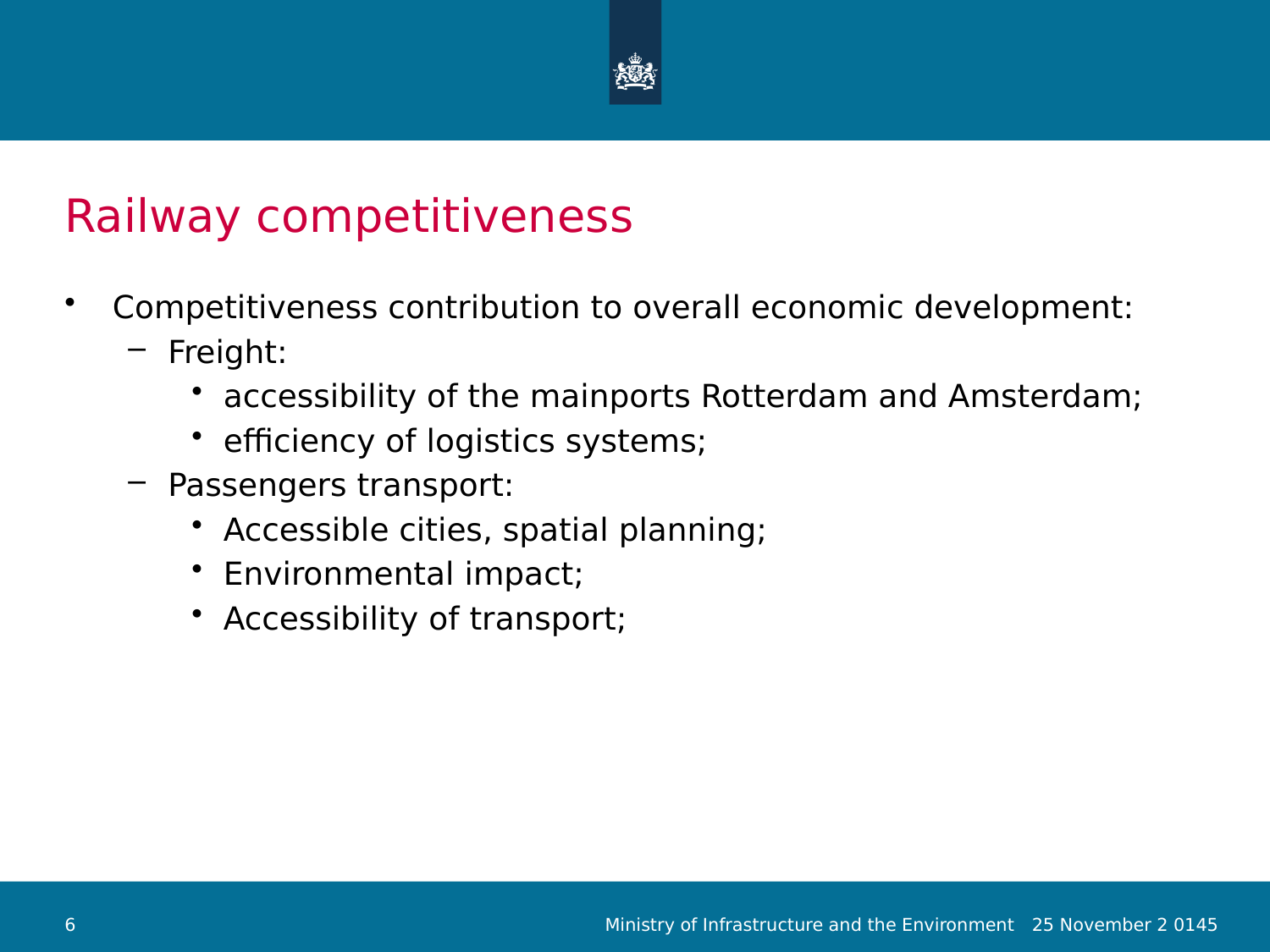

# Railway competitiveness
Competitiveness contribution to overall economic development:
Freight:
accessibility of the mainports Rotterdam and Amsterdam;
efficiency of logistics systems;
Passengers transport:
Accessible cities, spatial planning;
Environmental impact;
Accessibility of transport;
Ministry of Infrastructure and the Environment
6
25 November 2 0145